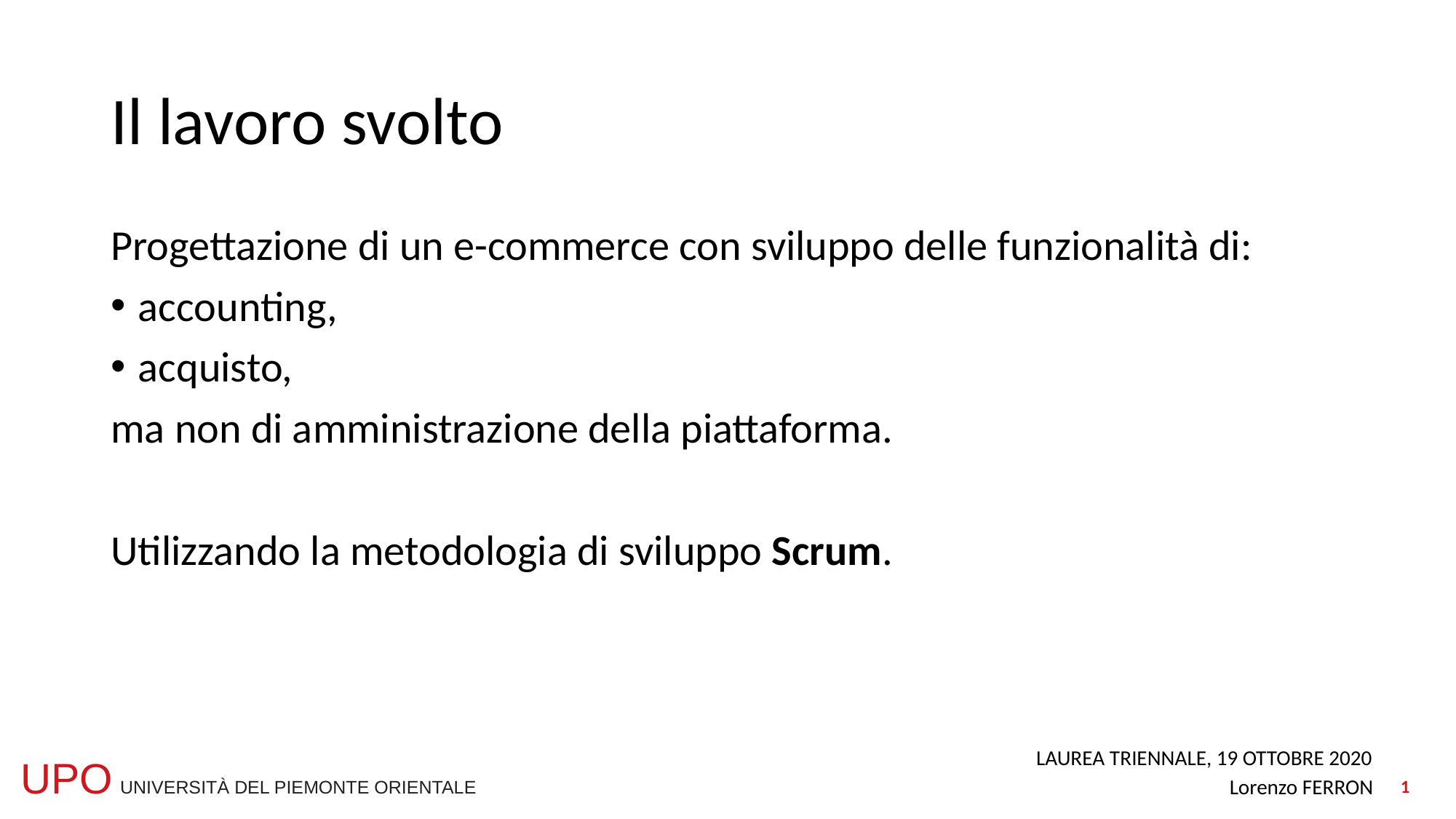

# Il lavoro svolto
Progettazione di un e-commerce con sviluppo delle funzionalità di:
accounting,
acquisto,
ma non di amministrazione della piattaforma.

Utilizzando la metodologia di sviluppo Scrum.
1